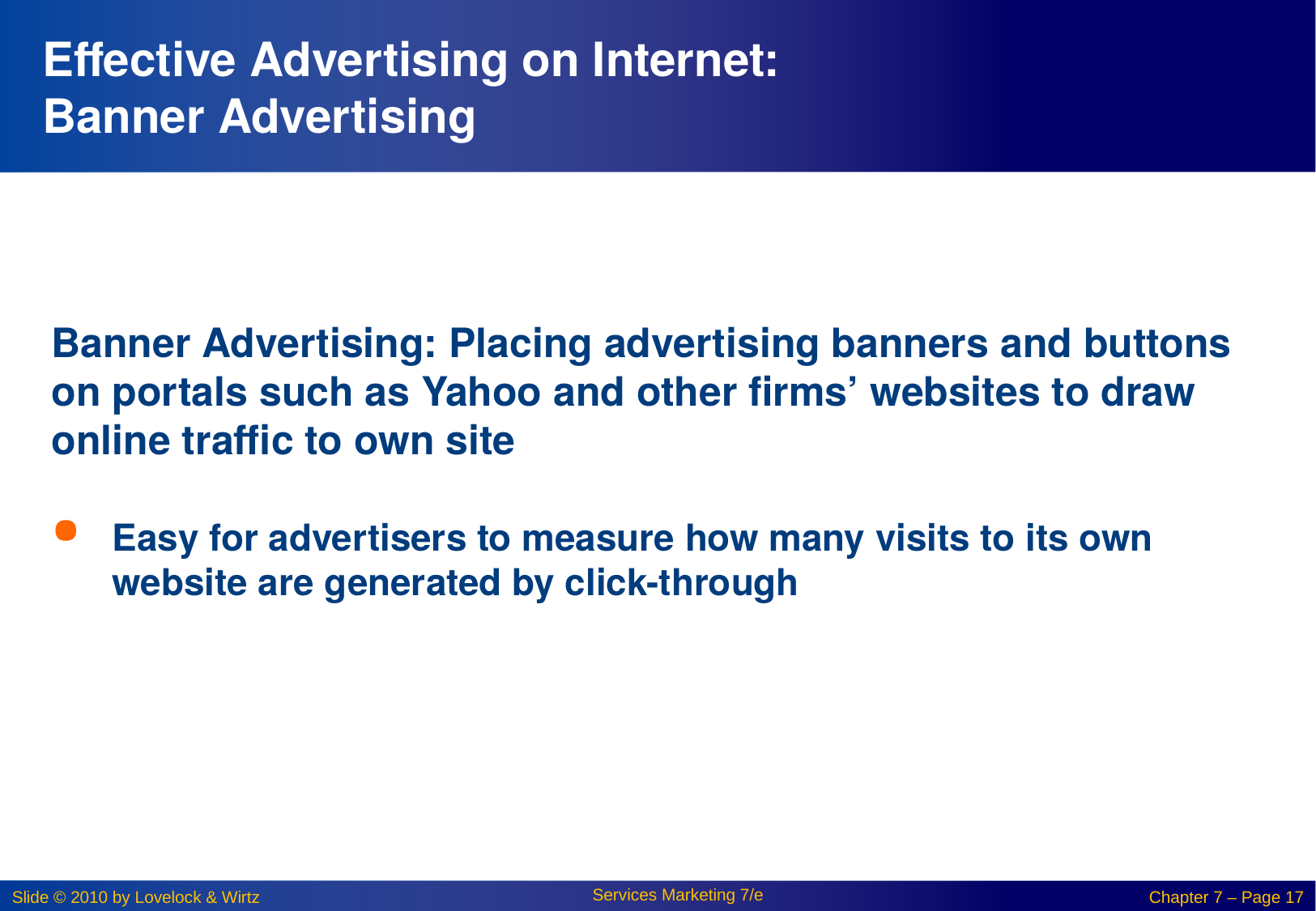

# Effective Advertising on Internet: Banner Advertising

Banner Advertising: Placing advertising banners and buttons on portals such as Yahoo and other firms’ websites to draw online traffic to own site
Easy for advertisers to measure how many visits to its own website are generated by click-through